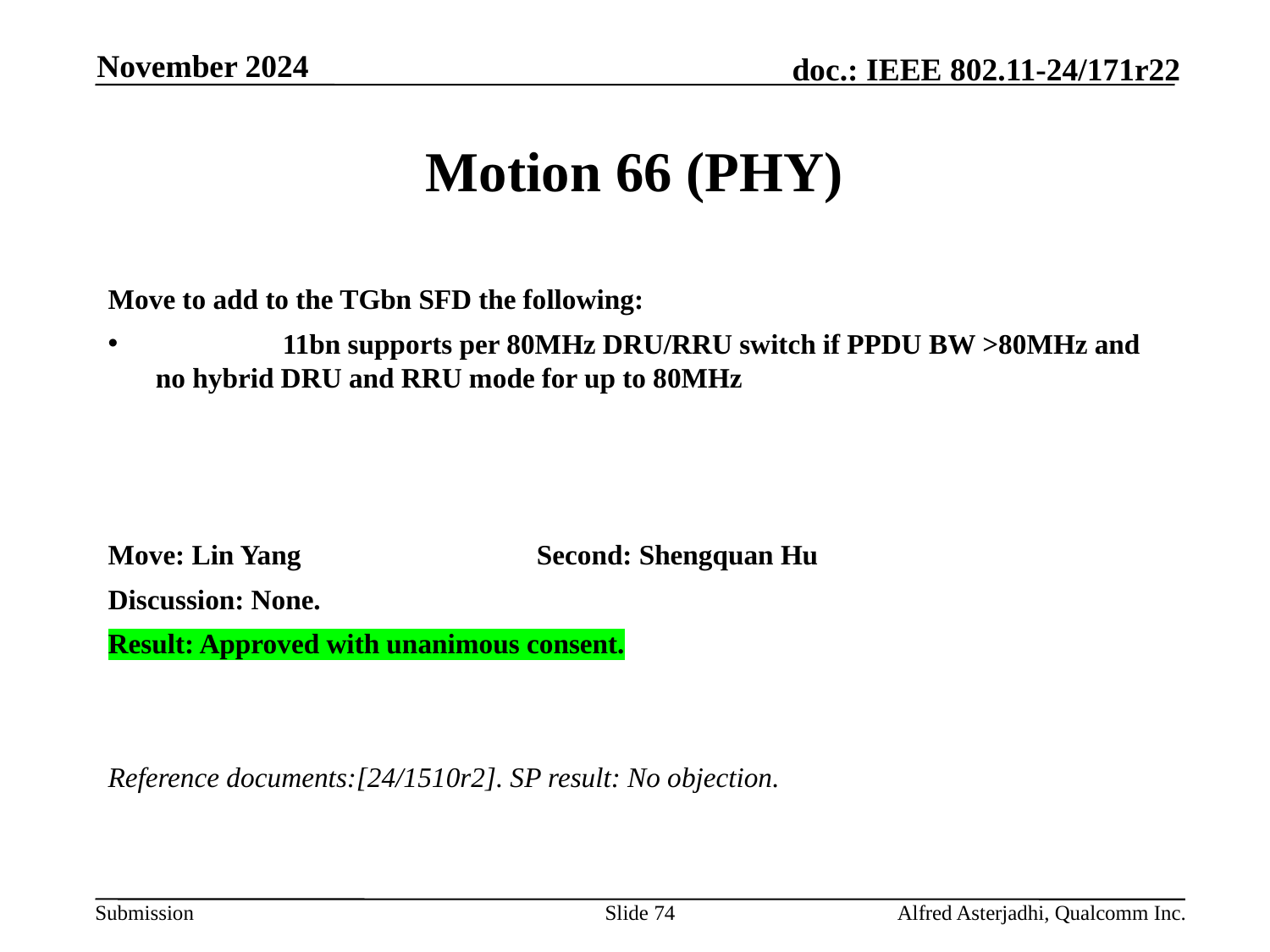

November 2024
# Motion 66 (PHY)
Move to add to the TGbn SFD the following:
	11bn supports per 80MHz DRU/RRU switch if PPDU BW >80MHz and no hybrid DRU and RRU mode for up to 80MHz

Move: Lin Yang 		Second: Shengquan Hu
Discussion: None.
Result: Approved with unanimous consent.

Reference documents:[24/1510r2]. SP result: No objection.

Slide 74
Alfred Asterjadhi, Qualcomm Inc.